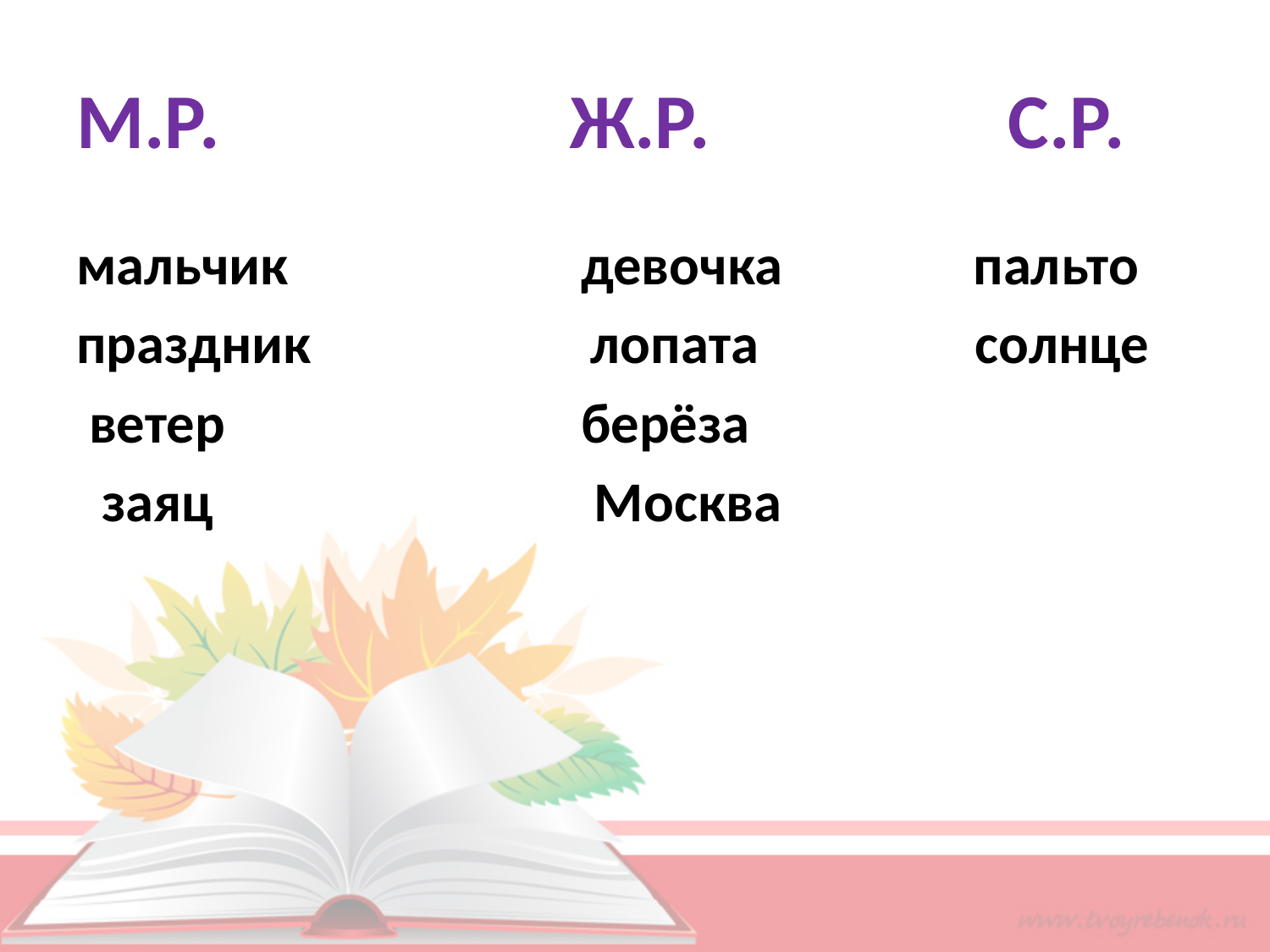

# М.Р.                    Ж.Р.                 С.Р.
мальчик                       девочка               пальто
праздник                      лопата                 солнце
 ветер                            берёза
  заяц                              Москва